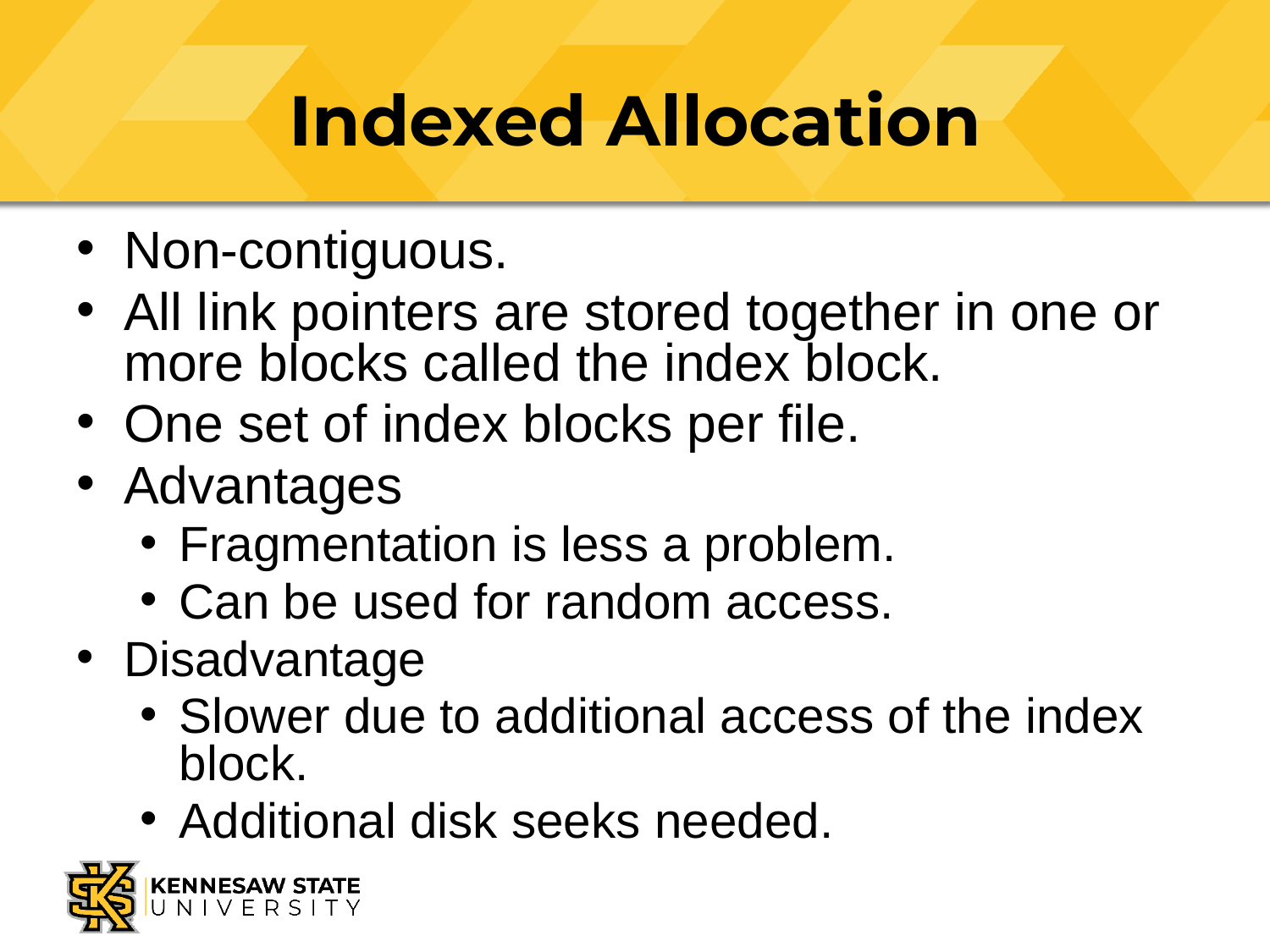

# Indexed Allocation
Non-contiguous.
All link pointers are stored together in one or more blocks called the index block.
One set of index blocks per file.
Advantages
Fragmentation is less a problem.
Can be used for random access.
Disadvantage
Slower due to additional access of the index block.
Additional disk seeks needed.